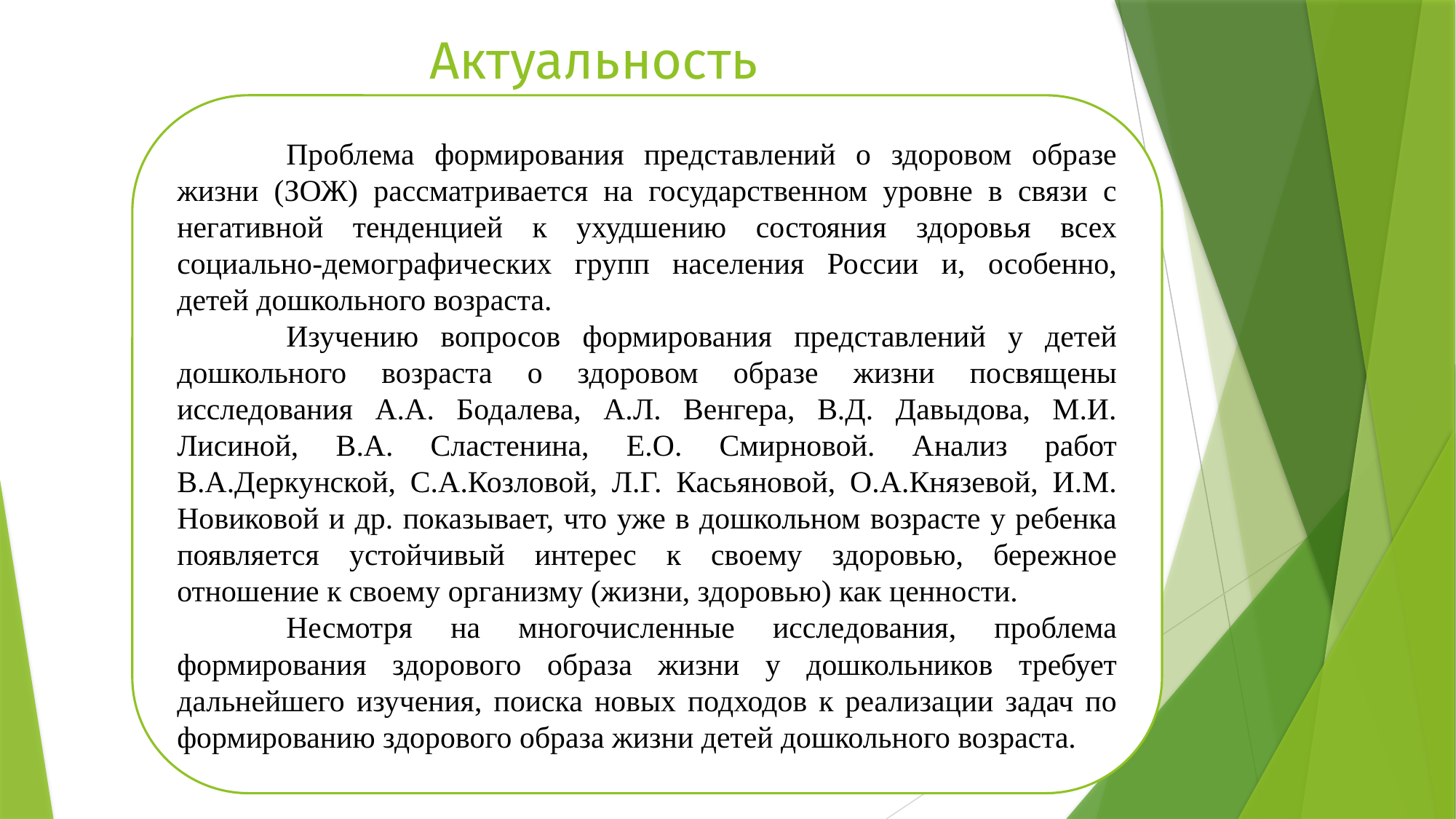

# Актуальность
	Проблема формирования представлений о здоровом образе жизни (ЗОЖ) рассматривается на государственном уровне в связи с негативной тенденцией к ухудшению состояния здоровья всех социально-демографических групп населения России и, особенно, детей дошкольного возраста.
	Изучению вопросов формирования представлений у детей дошкольного возраста о здоровом образе жизни посвящены исследования А.А. Бодалева, А.Л. Венгера, В.Д. Давыдова, М.И. Лисиной, В.А. Сластенина, Е.О. Смирновой. Анализ работ В.А.Деркунской, С.А.Козловой, Л.Г. Касьяновой, О.А.Князевой, И.М. Новиковой и др. показывает, что уже в дошкольном возрасте у ребенка появляется устойчивый интерес к своему здоровью, бережное отношение к своему организму (жизни, здоровью) как ценности.
	Несмотря на многочисленные исследования, проблема формирования здорового образа жизни у дошкольников требует дальнейшего изучения, поиска новых подходов к реализации задач по формированию здорового образа жизни детей дошкольного возраста.